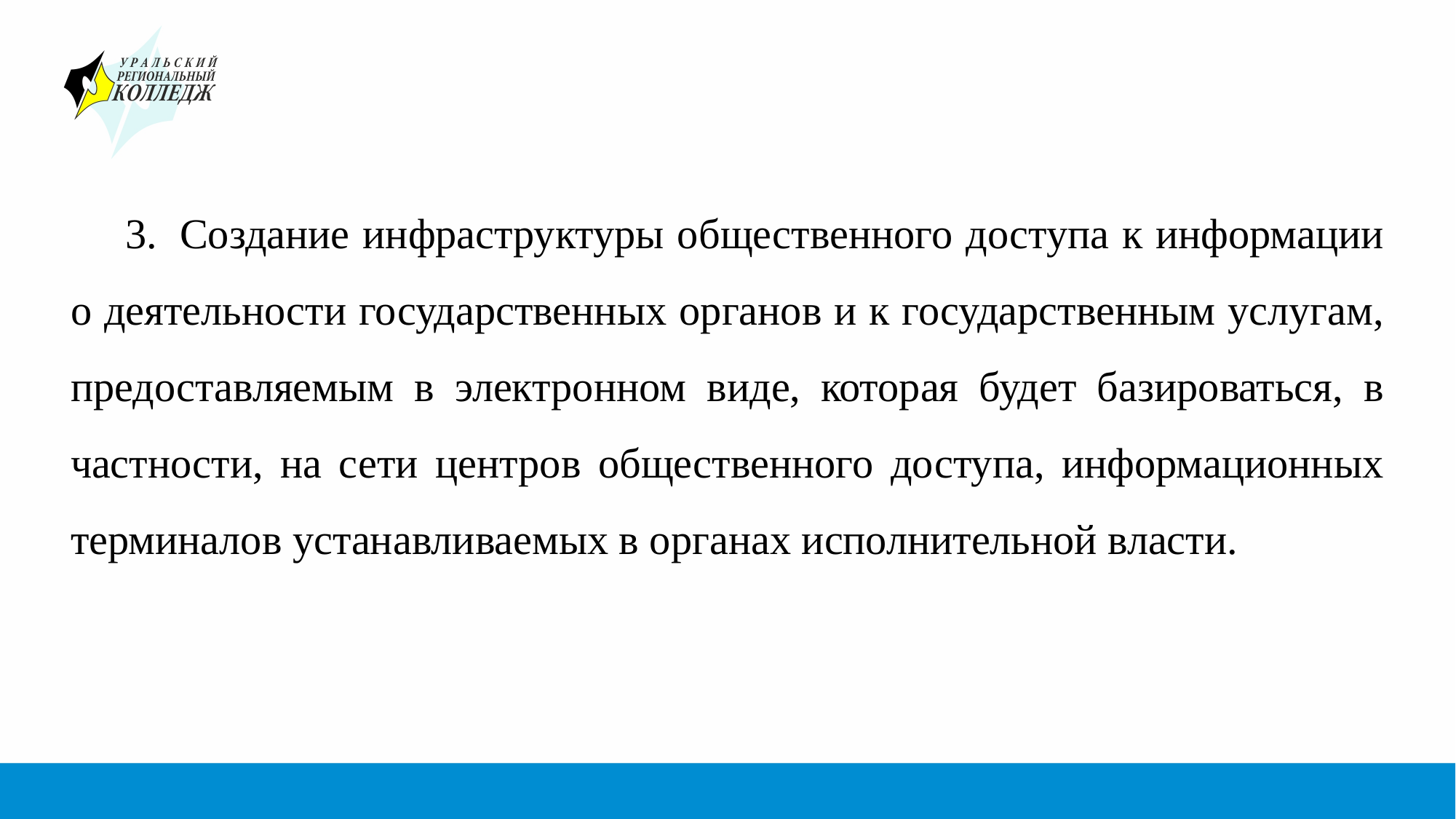

#
3.	Создание инфраструктуры общественного доступа к информации о деятельности государственных органов и к государственным услугам, предоставляемым в электронном виде, которая будет базироваться, в частности, на сети центров общественного доступа, информационных терминалов устанавливаемых в органах исполнительной власти.